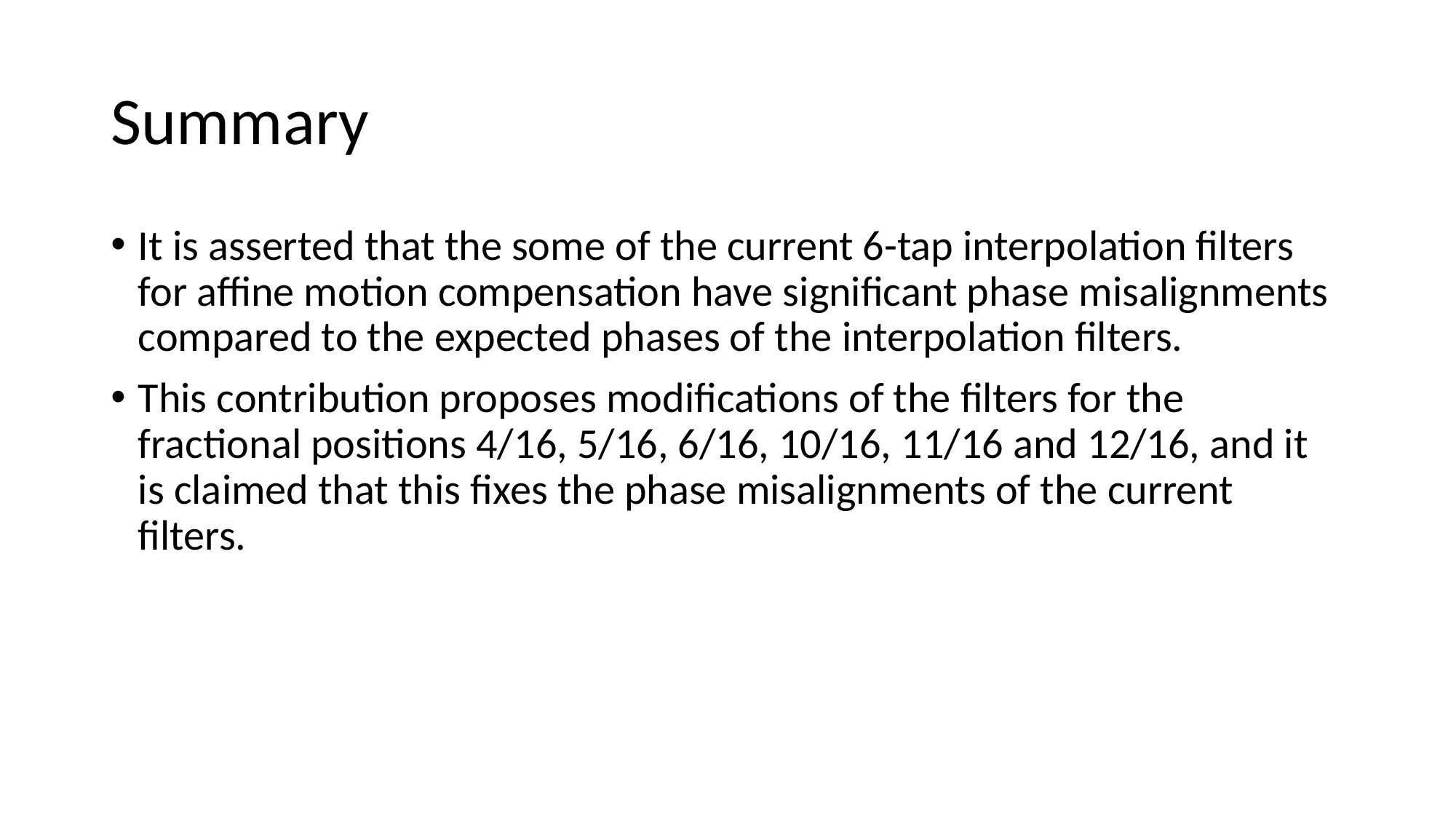

# Summary
It is asserted that the some of the current 6-tap interpolation filters for affine motion compensation have significant phase misalignments compared to the expected phases of the interpolation filters.
This contribution proposes modifications of the filters for the fractional positions 4/16, 5/16, 6/16, 10/16, 11/16 and 12/16, and it is claimed that this fixes the phase misalignments of the current filters.